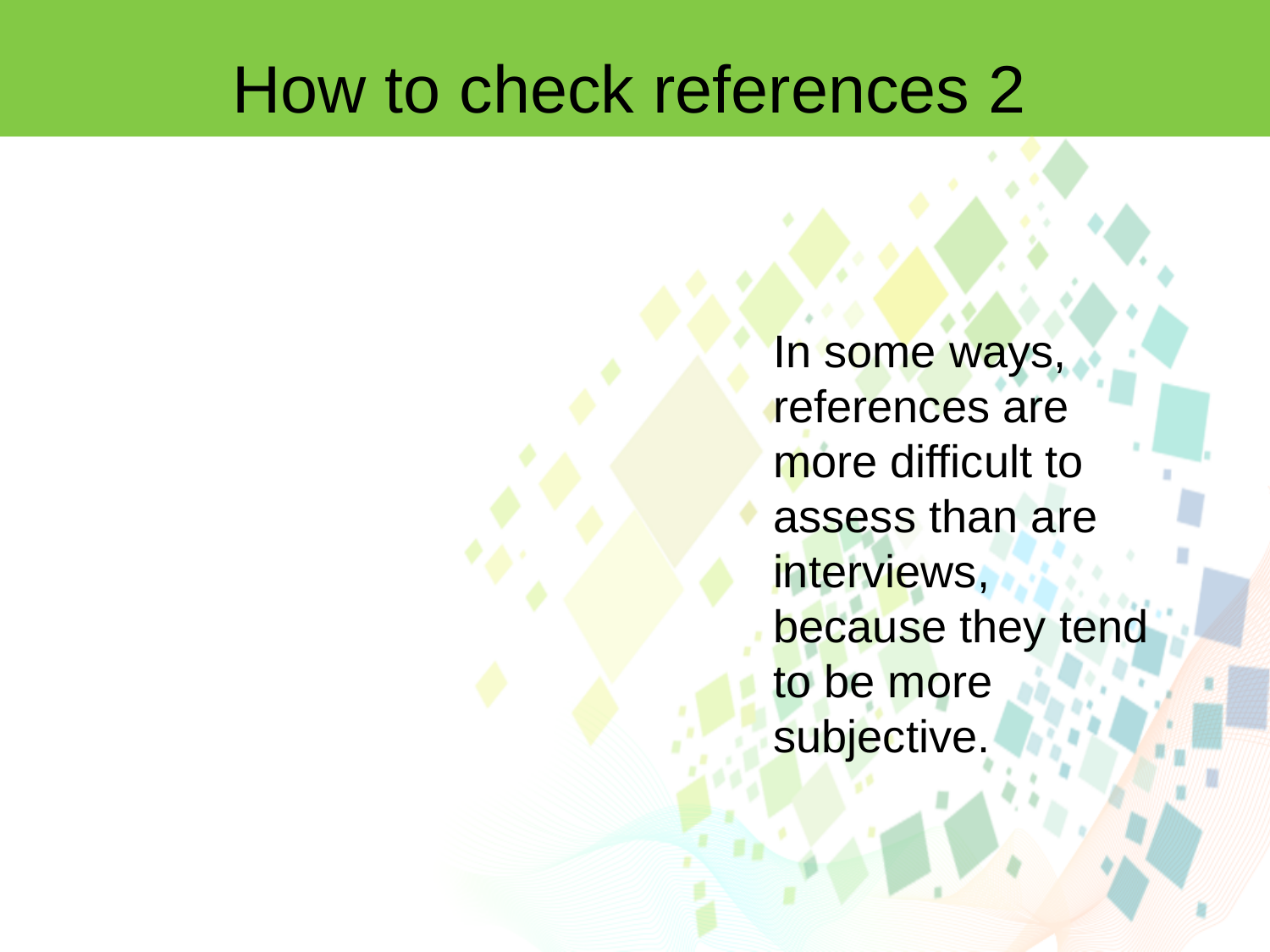

How to check references 2
In some ways,
references are more difficult to assess than are interviews, because they tend to be more subjective.